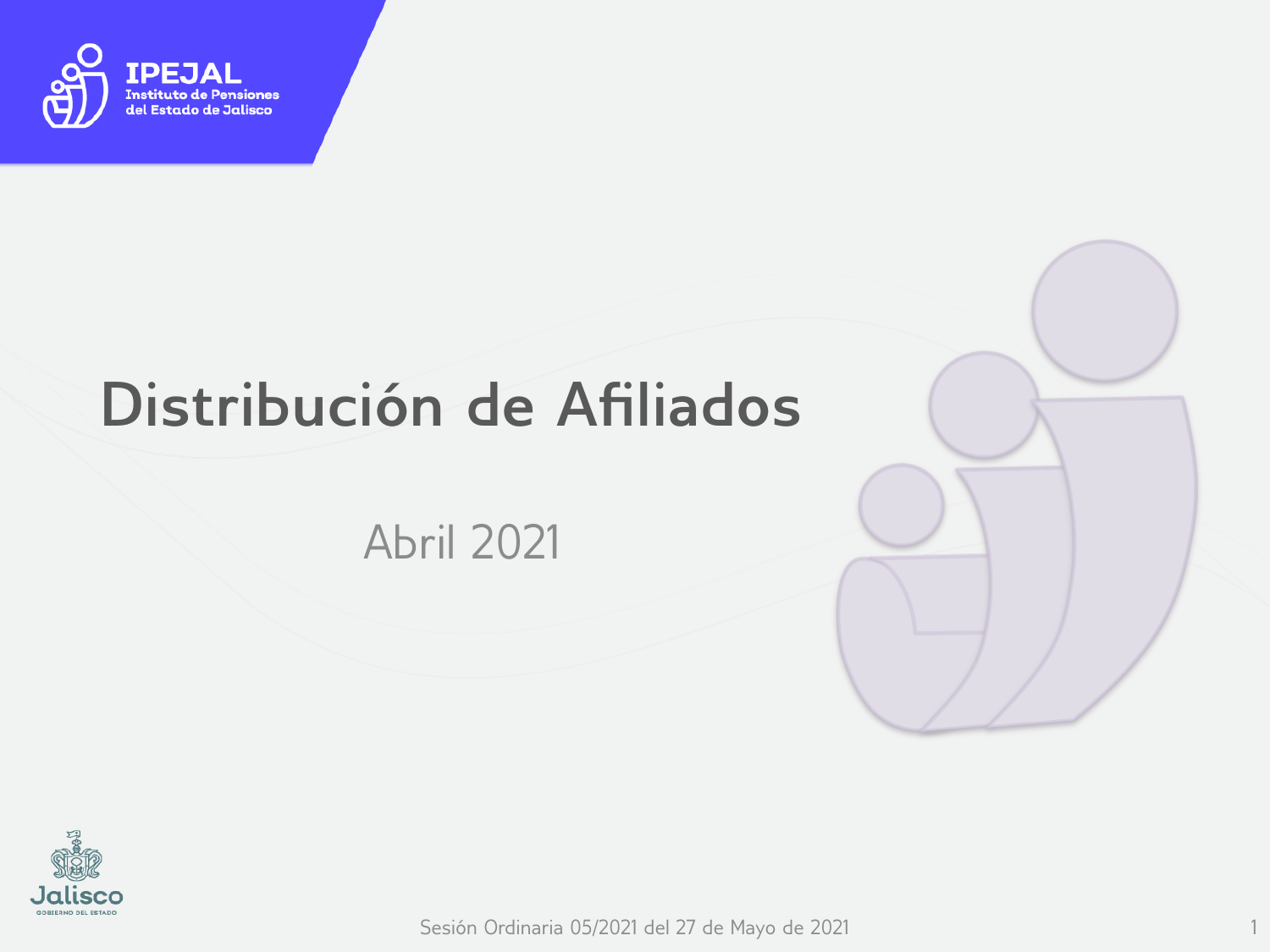

# Distribución de Afiliados
Abril 2021
1
Sesión Ordinaria 05/2021 del 27 de Mayo de 2021